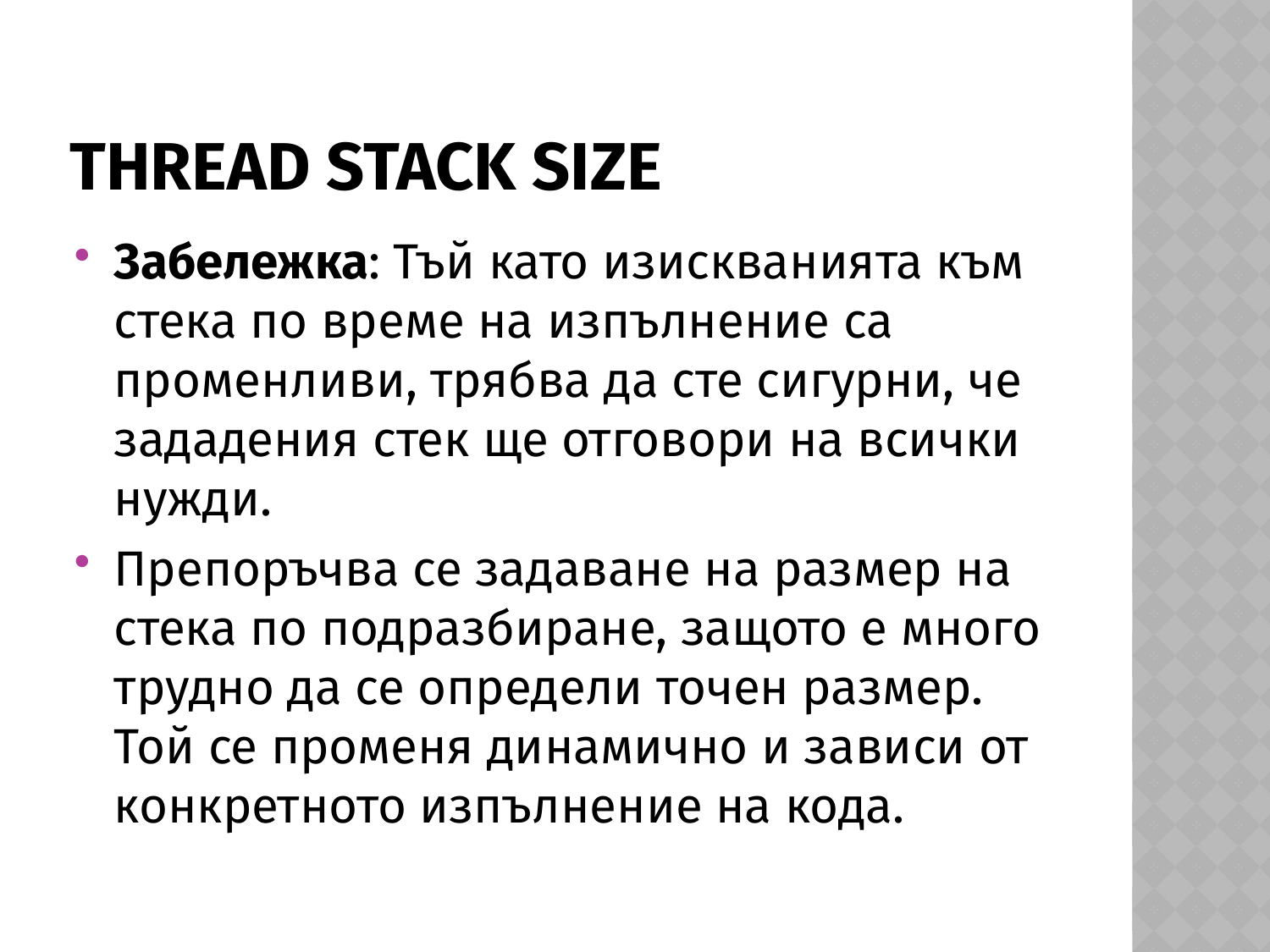

# Thread Stack Size
Забележка: Тъй като изискванията към стека по време на изпълнение са променливи, трябва да сте сигурни, че зададения стек ще отговори на всички нужди.
Препоръчва се задаване на размер на стека по подразбиране, защото е много трудно да се определи точен размер. Той се променя динамично и зависи от конкретното изпълнение на кода.